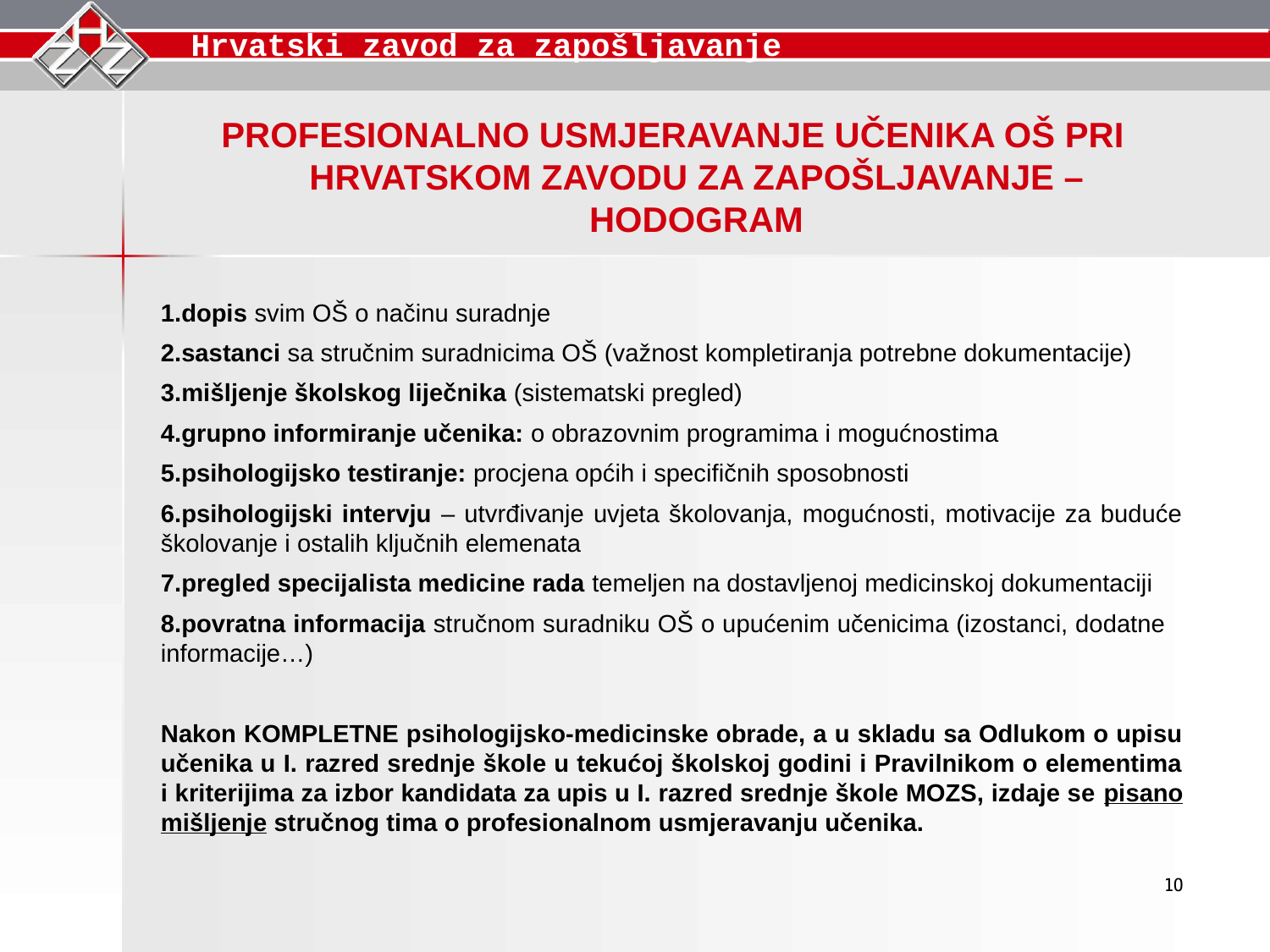

PROFESIONALNO USMJERAVANJE UČENIKA OŠ PRI HRVATSKOM ZAVODU ZA ZAPOŠLJAVANJE – HODOGRAM

dopis svim OŠ o načinu suradnje
sastanci sa stručnim suradnicima OŠ (važnost kompletiranja potrebne dokumentacije)
mišljenje školskog liječnika (sistematski pregled)
grupno informiranje učenika: o obrazovnim programima i mogućnostima
psihologijsko testiranje: procjena općih i specifičnih sposobnosti
psihologijski intervju – utvrđivanje uvjeta školovanja, mogućnosti, motivacije za buduće školovanje i ostalih ključnih elemenata
pregled specijalista medicine rada temeljen na dostavljenoj medicinskoj dokumentaciji
povratna informacija stručnom suradniku OŠ o upućenim učenicima (izostanci, dodatne 	informacije…)

Nakon KOMPLETNE psihologijsko-medicinske obrade, a u skladu sa Odlukom o upisu učenika u I. razred srednje škole u tekućoj školskoj godini i Pravilnikom o elementima i kriterijima za izbor kandidata za upis u I. razred srednje škole MOZS, izdaje se pisano mišljenje stručnog tima o profesionalnom usmjeravanju učenika.

10